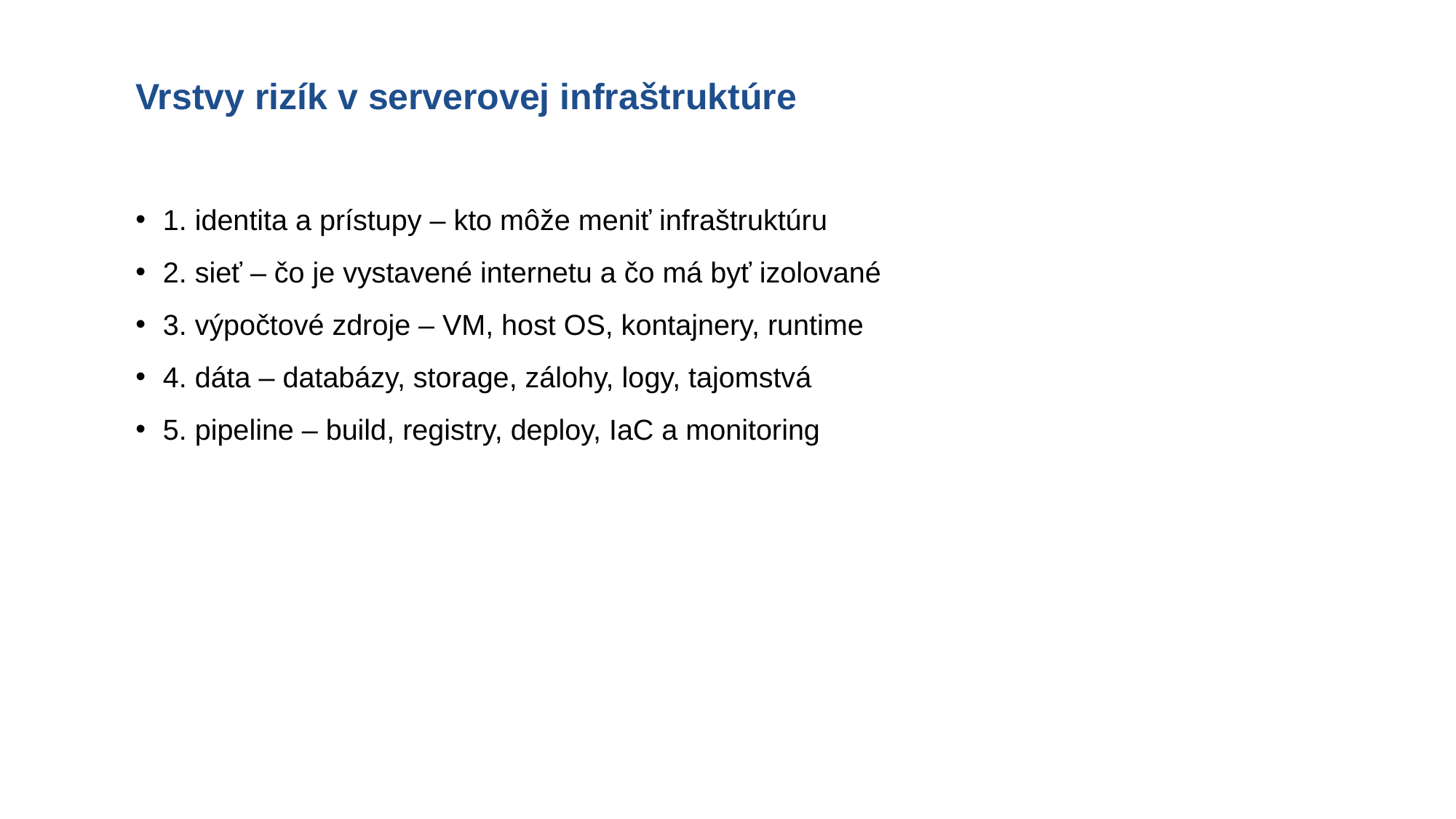

# Vrstvy rizík v serverovej infraštruktúre
1. identita a prístupy – kto môže meniť infraštruktúru
2. sieť – čo je vystavené internetu a čo má byť izolované
3. výpočtové zdroje – VM, host OS, kontajnery, runtime
4. dáta – databázy, storage, zálohy, logy, tajomstvá
5. pipeline – build, registry, deploy, IaC a monitoring